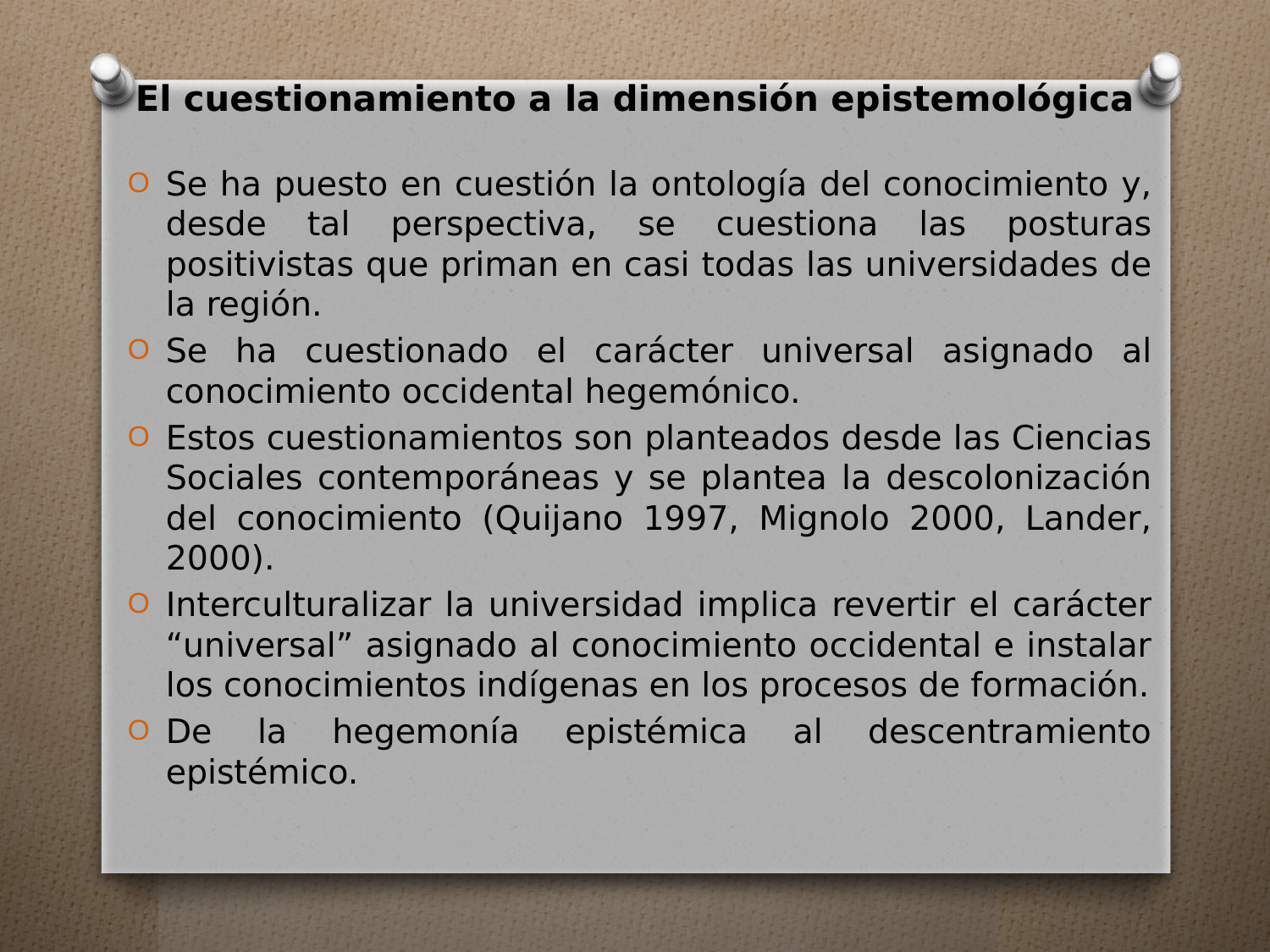

# El cuestionamiento a la dimensión epistemológica
Se ha puesto en cuestión la ontología del conocimiento y, desde tal perspectiva, se cuestiona las posturas positivistas que priman en casi todas las universidades de la región.
Se ha cuestionado el carácter universal asignado al conocimiento occidental hegemónico.
Estos cuestionamientos son planteados desde las Ciencias Sociales contemporáneas y se plantea la descolonización del conocimiento (Quijano 1997, Mignolo 2000, Lander, 2000).
Interculturalizar la universidad implica revertir el carácter “universal” asignado al conocimiento occidental e instalar los conocimientos indígenas en los procesos de formación.
De la hegemonía epistémica al descentramiento epistémico.